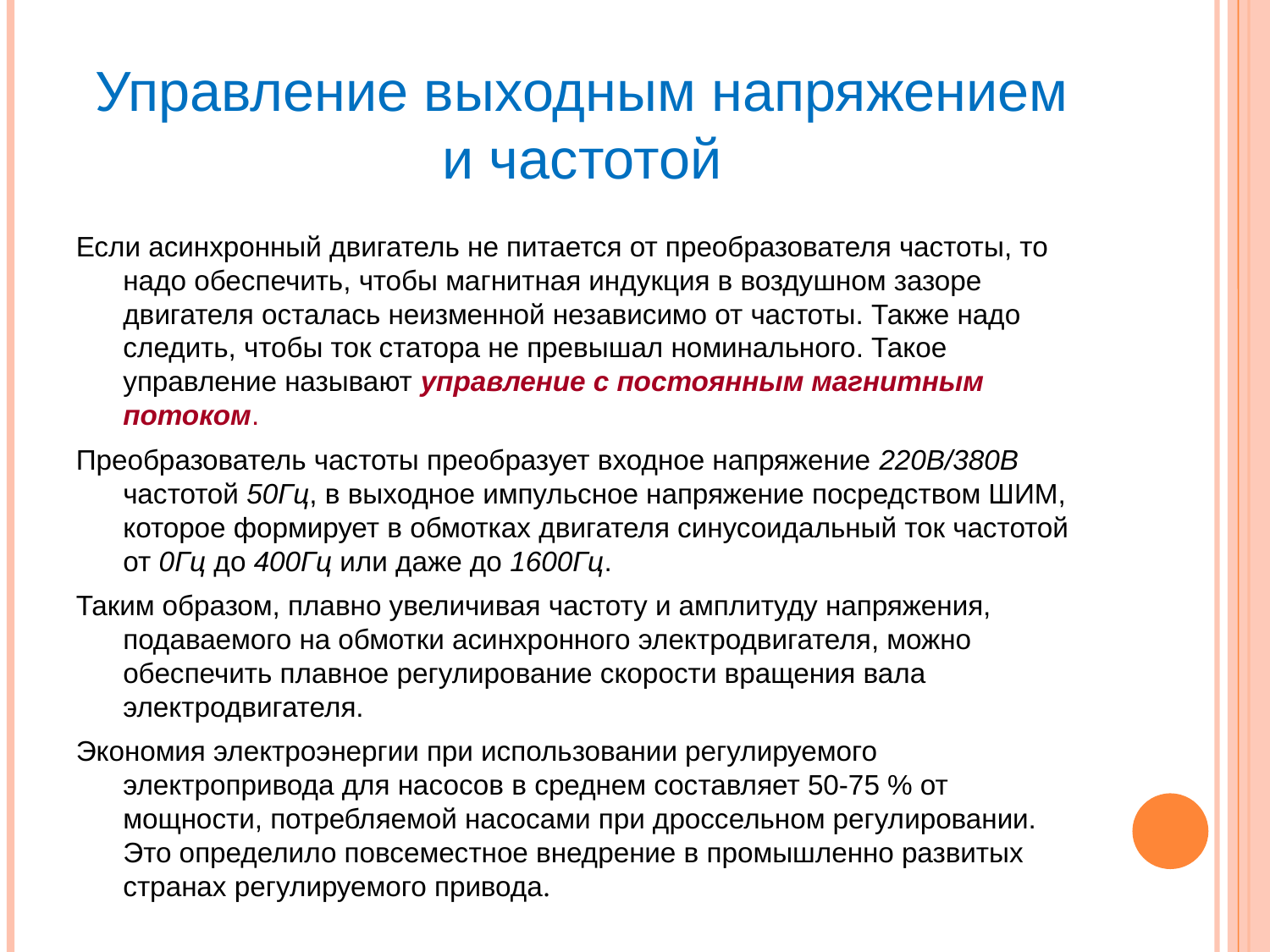

# Управление выходным напряжением и частотой
Если асинхронный двигатель не питается от преобразователя частоты, то надо обеспечить, чтобы магнитная индукция в воздушном зазоре двигателя осталась неизменной независимо от частоты. Также надо следить, чтобы ток статора не превышал номинального. Такое управление называют управление с постоянным магнитным потоком.
Преобразователь частоты преобразует входное напряжение 220В/380В частотой 50Гц, в выходное импульсное напряжение посредством ШИМ, которое формирует в обмотках двигателя синусоидальный ток частотой от 0Гц до 400Гц или даже до 1600Гц.
Таким образом, плавно увеличивая частоту и амплитуду напряжения, подаваемого на обмотки асинхронного электродвигателя, можно обеспечить плавное регулирование скорости вращения вала электродвигателя.
Экономия электроэнергии при использовании регулируемого электропривода для насосов в среднем составляет 50-75 % от мощности, потребляемой насосами при дроссельном регулировании. Это определило повсеместное внедрение в промышленно развитых странах регулируемого привода.